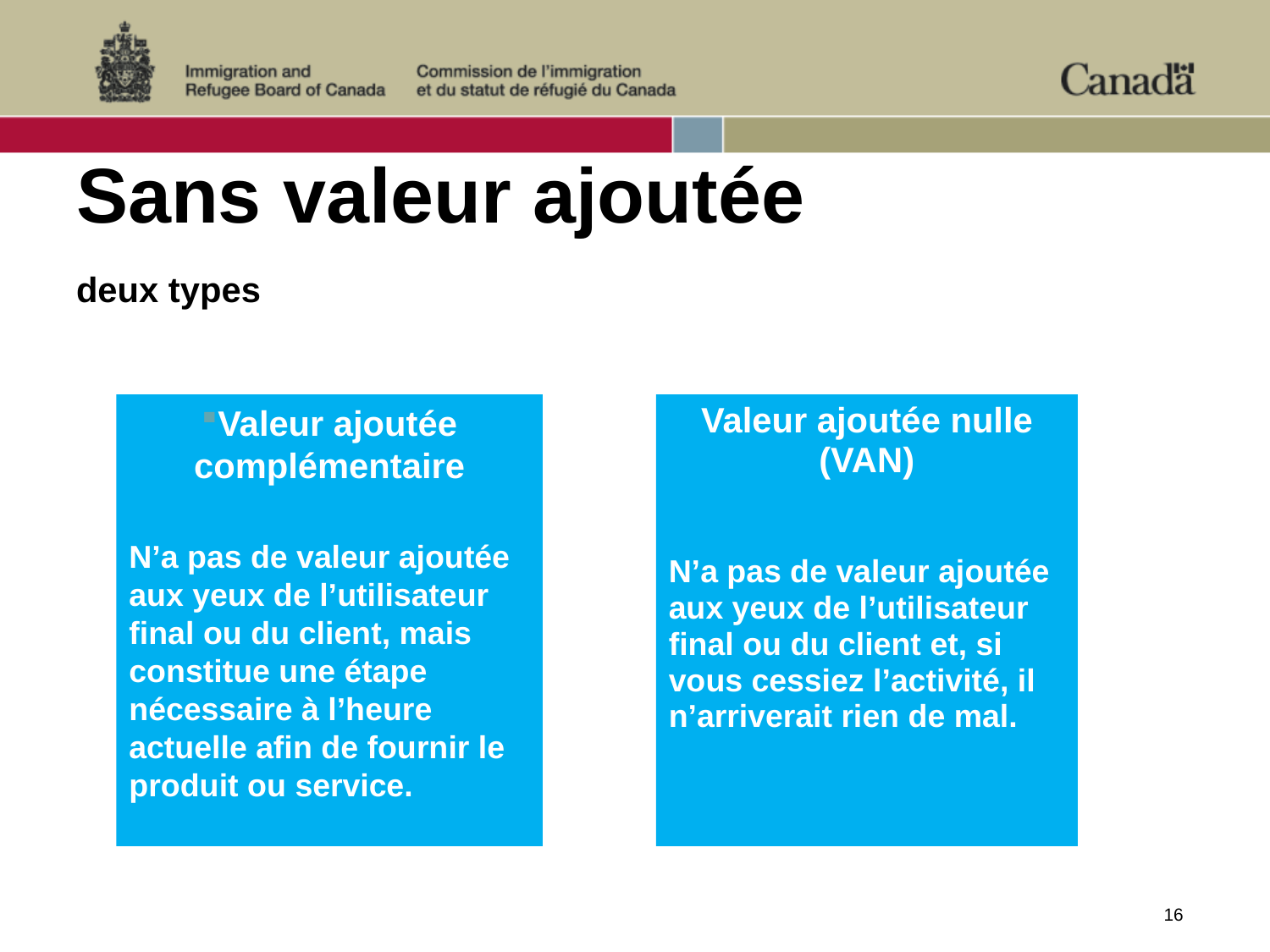

# Sans valeur ajoutée deux types
Valeur ajoutée complémentaire

N’a pas de valeur ajoutée aux yeux de l’utilisateur final ou du client, mais constitue une étape  nécessaire à l’heure actuelle afin de fournir le produit ou service.
Valeur ajoutée nulle (VAN)

N’a pas de valeur ajoutée aux yeux de l’utilisateur final ou du client et, si vous cessiez l’activité, il n’arriverait rien de mal.
16